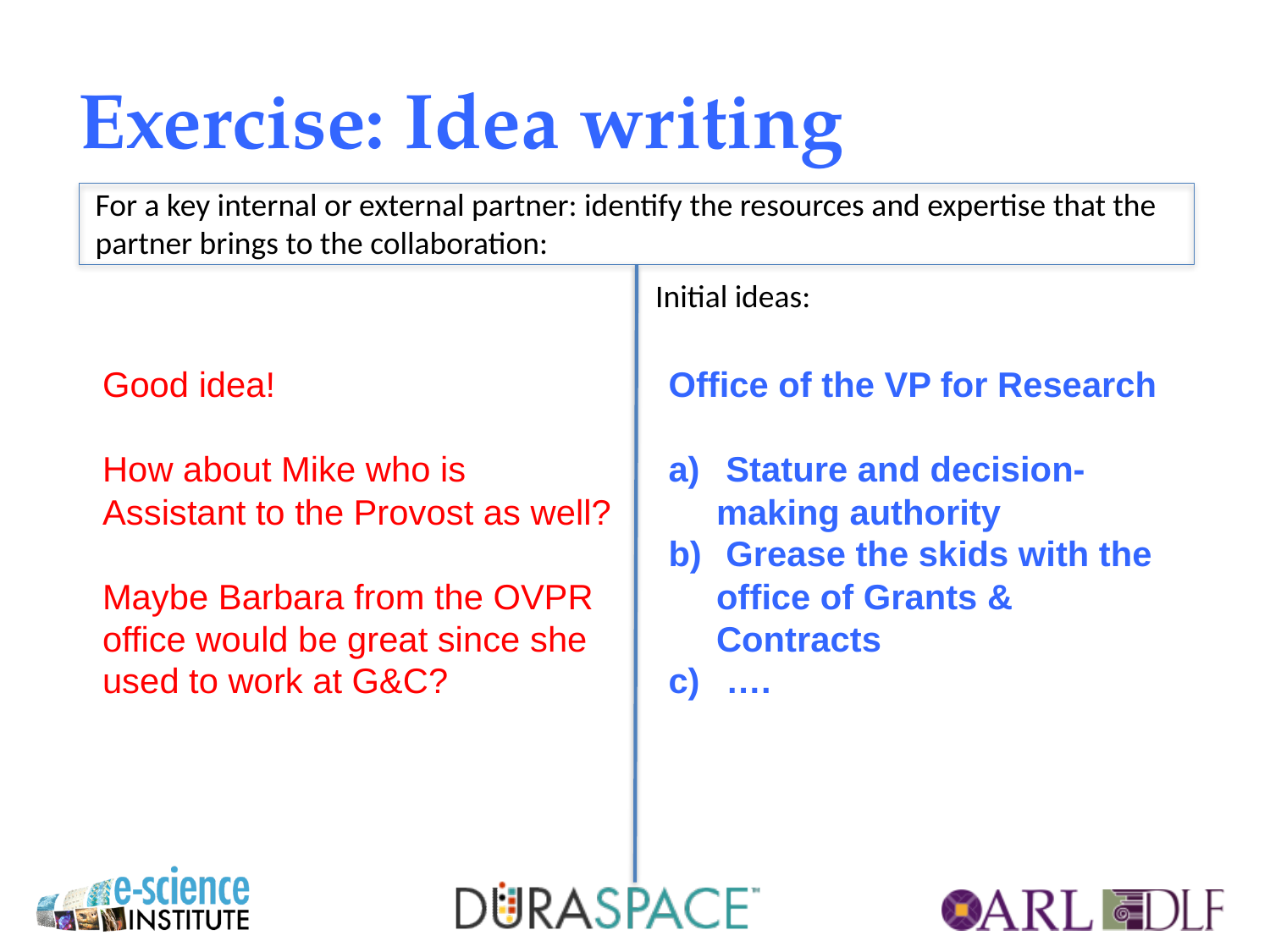

# Exercise: Idea writing
For a key internal or external partner: identify the resources and expertise that the partner brings to the collaboration:

Initial ideas:
Good idea!

How about Mike who is Assistant to the Provost as well?

Maybe Barbara from the OVPR office would be great since she used to work at G&C?
Office of the VP for Research

 Stature and decision-making authority
 Grease the skids with the office of Grants & Contracts
 ….